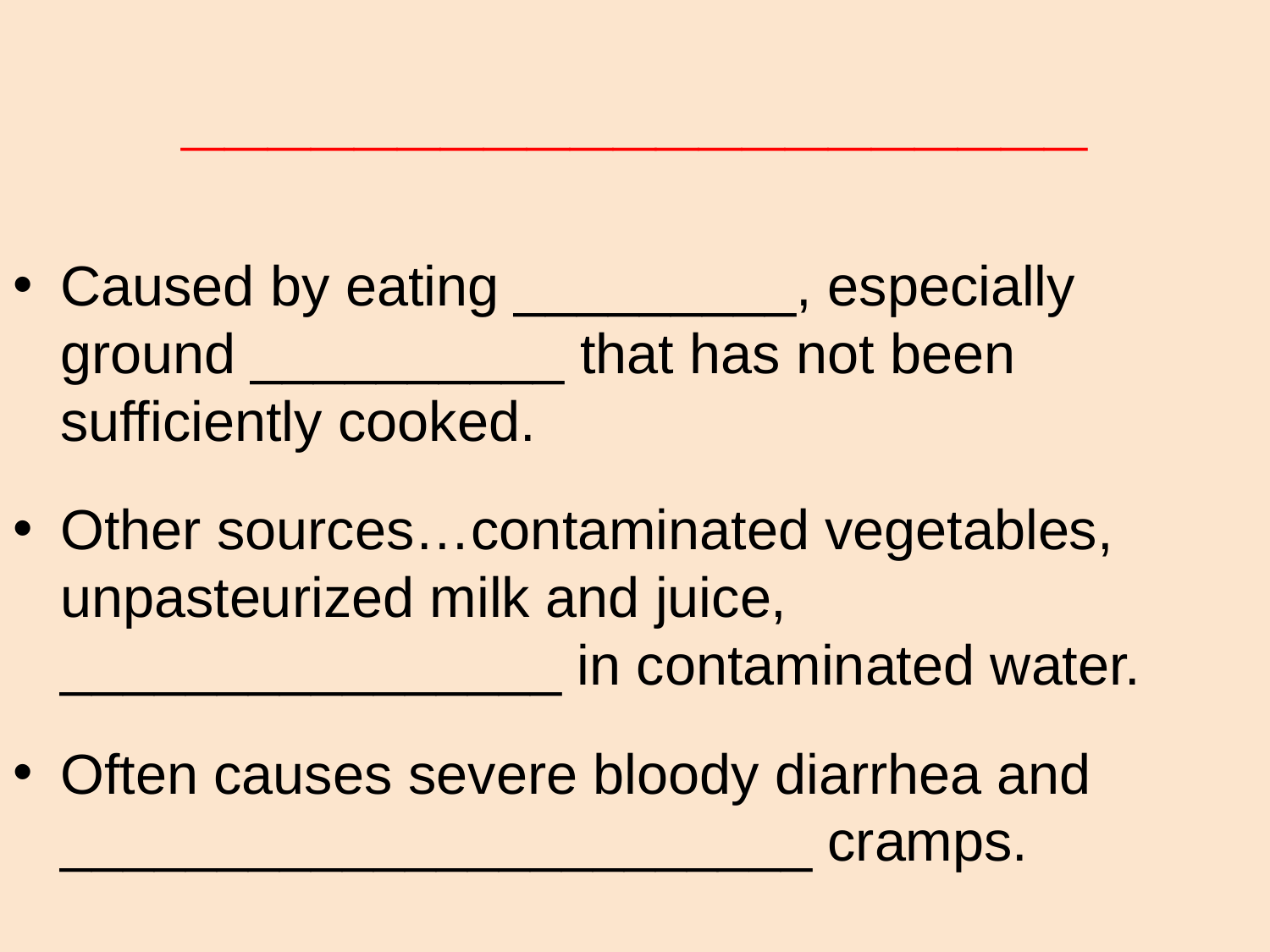

# _____________________
Caused by eating _________, especially ground __________ that has not been sufficiently cooked.

Other sources…contaminated vegetables, unpasteurized milk and juice, ________________ in contaminated water.

Often causes severe bloody diarrhea and ________________________ cramps.